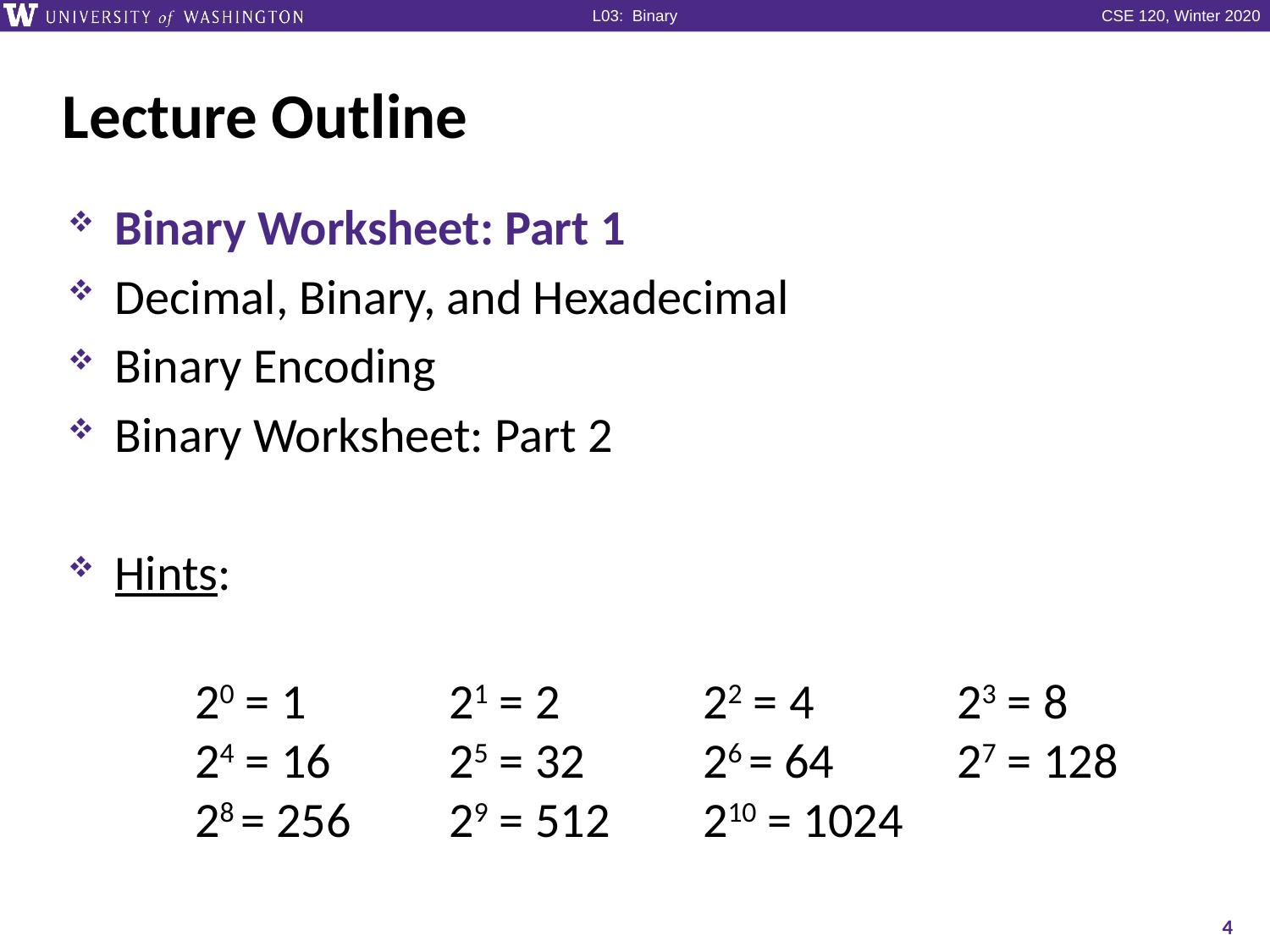

# Lecture Outline
Binary Worksheet: Part 1
Decimal, Binary, and Hexadecimal
Binary Encoding
Binary Worksheet: Part 2

Hints:
	20 = 1		21 = 2		22 = 4		23 = 8
	24 = 16	25 = 32	26 = 64	27 = 128
	28 = 256	29 = 512	210 = 1024

4